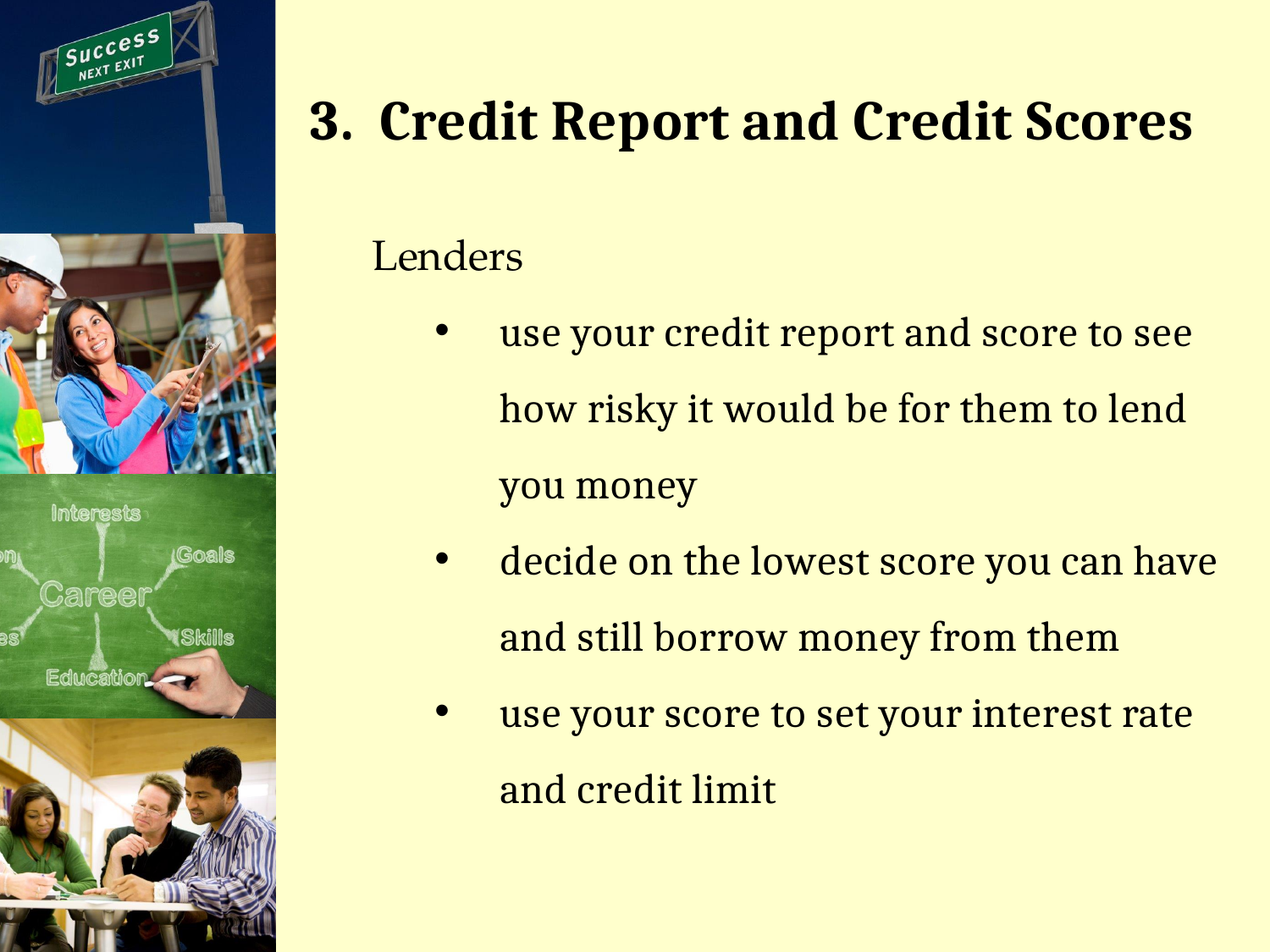

# 3.  Credit Report and Credit Scores
Lenders
use your credit report and score to see how risky it would be for them to lend you money
decide on the lowest score you can have and still borrow money from them
use your score to set your interest rate and credit limit